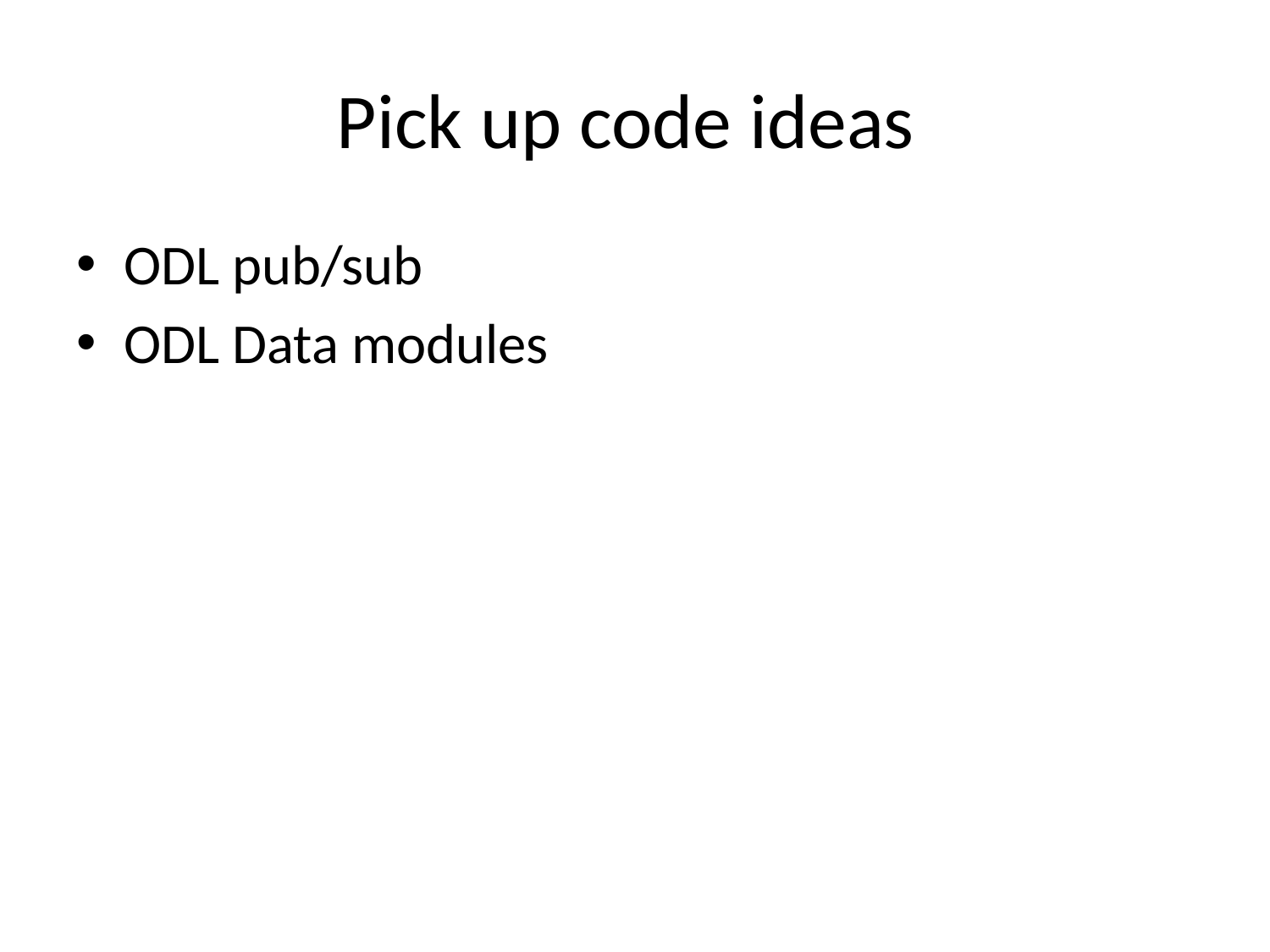

# Pick up code ideas
ODL pub/sub
ODL Data modules